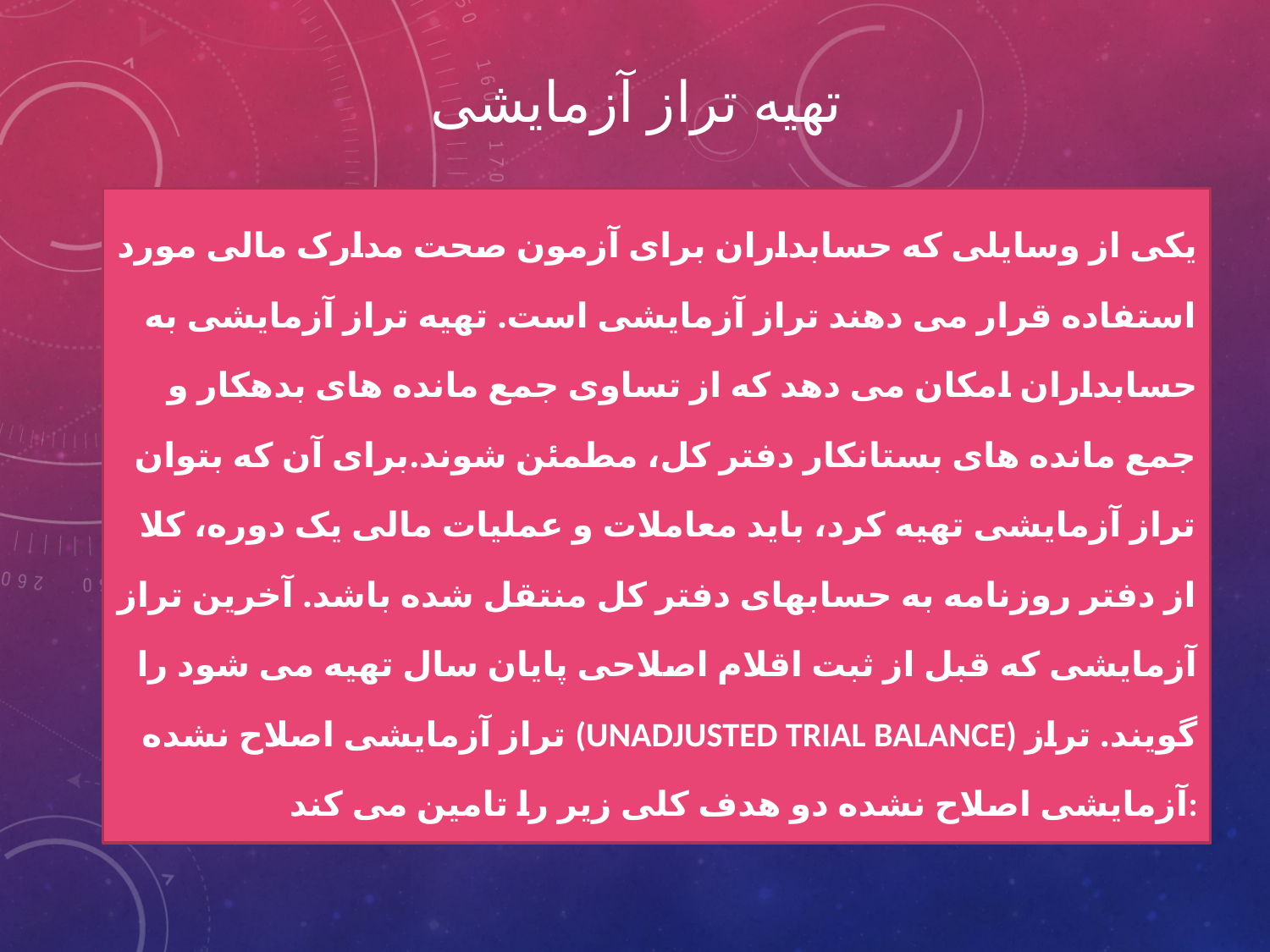

# تهیه تراز آزمایشی
یکی از وسایلی که حسابداران برای آزمون صحت مدارک مالی مورد استفاده قرار می دهند تراز آزمایشی است. تهیه تراز آزمایشی به حسابداران امکان می دهد که از تساوی جمع مانده های بدهکار و جمع مانده های بستانکار دفتر کل، مطمئن شوند.برای آن که بتوان تراز آزمایشی تهیه کرد، باید معاملات و عملیات مالی یک دوره، کلا از دفتر روزنامه به حسابهای دفتر کل منتقل شده باشد. آخرین تراز آزمایشی که قبل از ثبت اقلام اصلاحی پایان سال تهیه می شود را تراز آزمایشی اصلاح نشده (unadjusted trial balance) گویند. تراز آزمایشی اصلاح نشده دو هدف کلی زیر را تامین می کند: